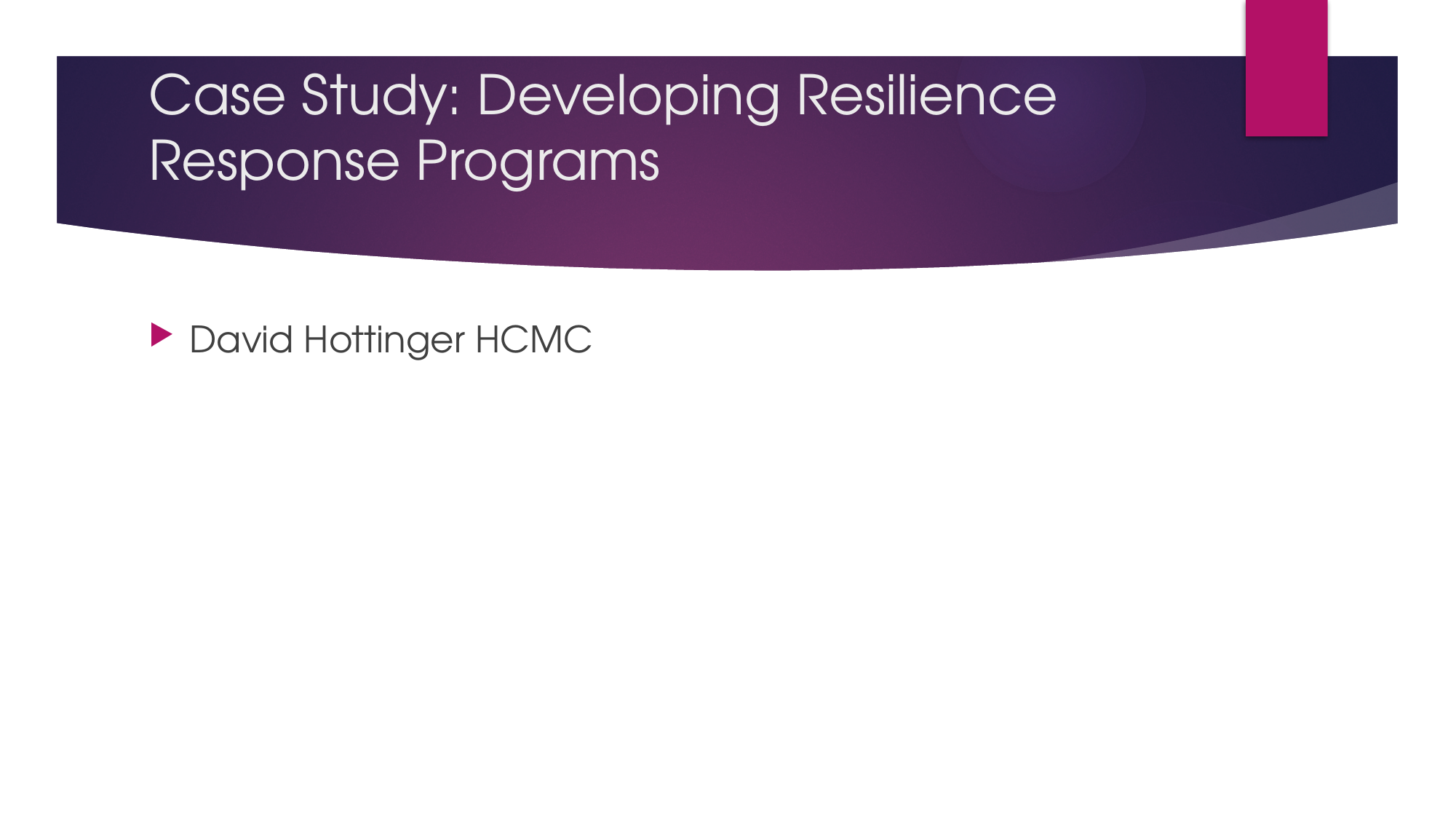

# Case Study: Developing Resilience Response Programs
David Hottinger HCMC